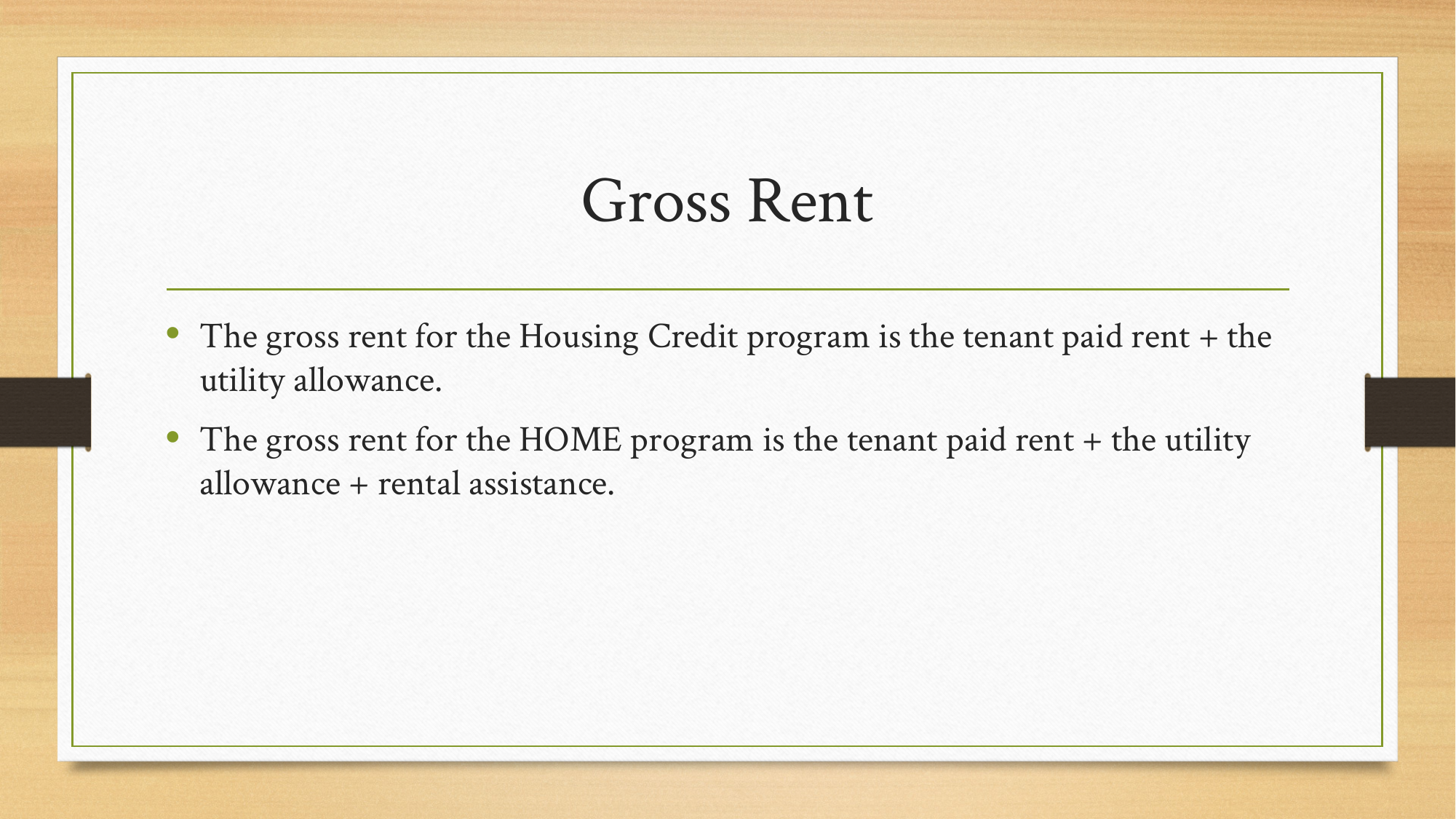

# Gross Rent
The gross rent for the Housing Credit program is the tenant paid rent + the utility allowance.
The gross rent for the HOME program is the tenant paid rent + the utility allowance + rental assistance.